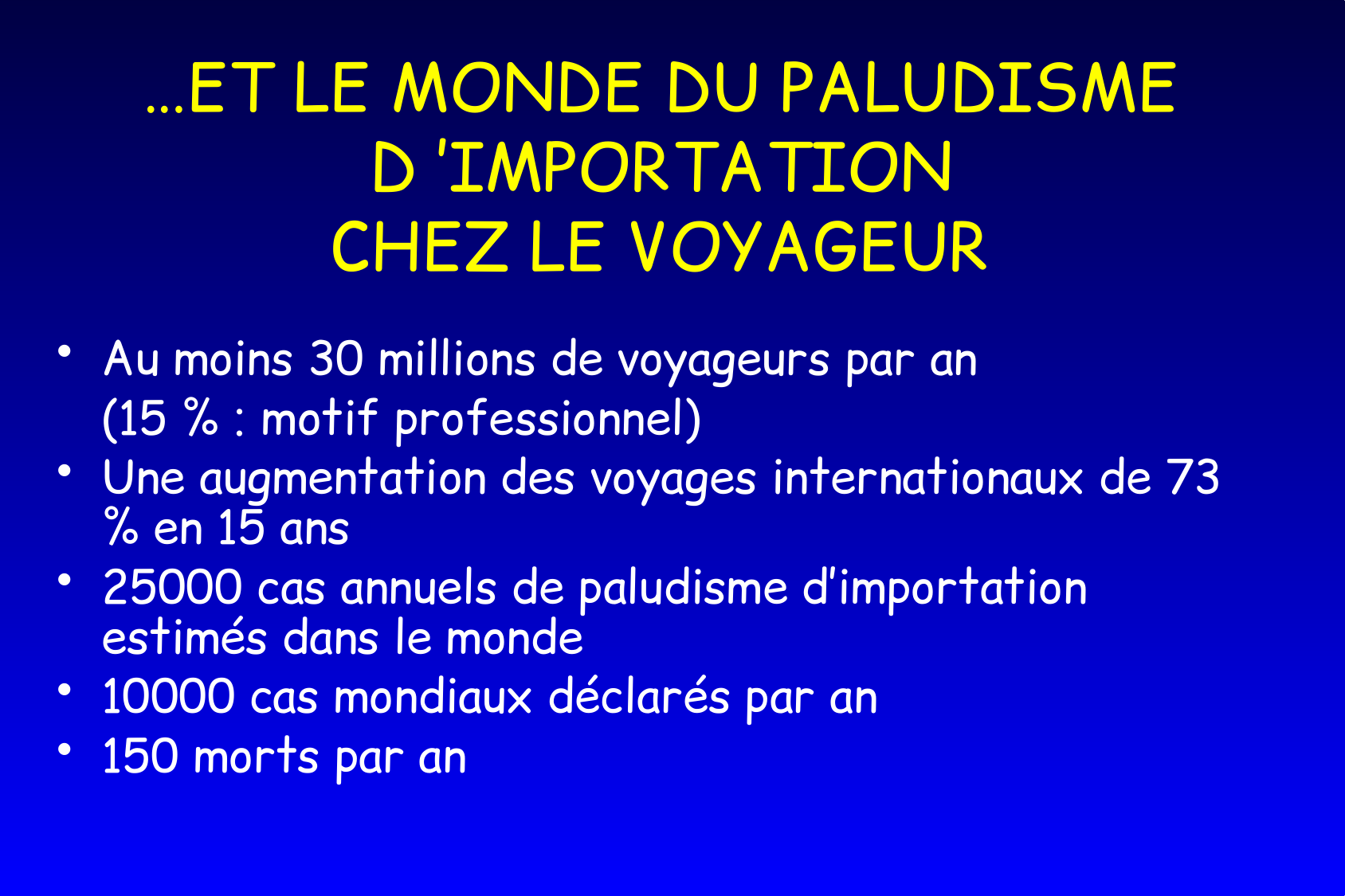

# …ET LE MONDE DU PALUDISME D ’IMPORTATION CHEZ LE VOYAGEUR
Au moins 30 millions de voyageurs par an
	(15 % : motif professionnel)
Une augmentation des voyages internationaux de 73 % en 15 ans
25000 cas annuels de paludisme d’importation estimés dans le monde
10000 cas mondiaux déclarés par an
150 morts par an